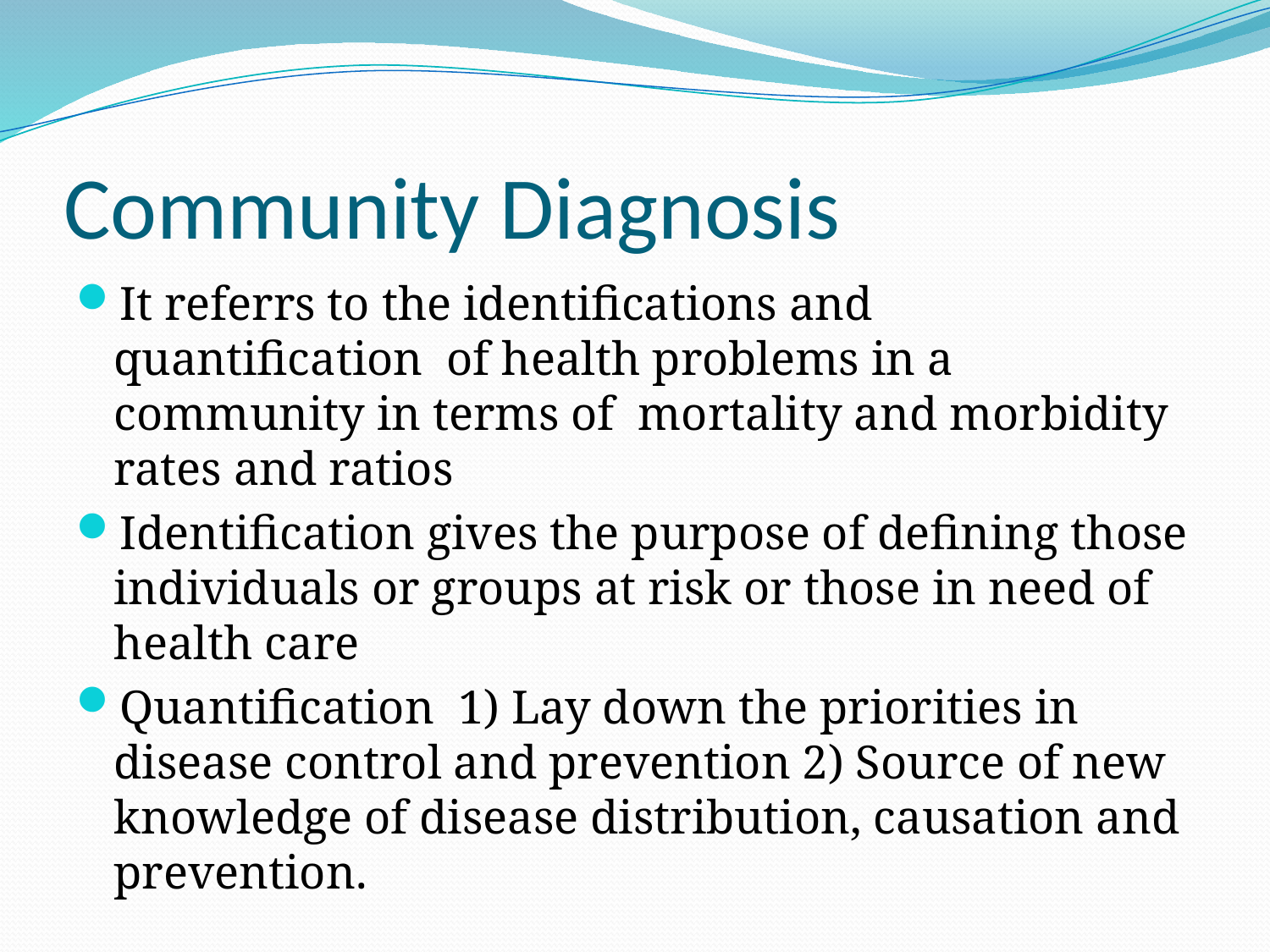

# Community Diagnosis
It referrs to the identifications and quantification  of health problems in a community in terms of  mortality and morbidity rates and ratios
Identification gives the purpose of defining those individuals or groups at risk or those in need of  health care
Quantification  1) Lay down the priorities in disease control and prevention 2) Source of new knowledge of disease distribution, causation and prevention.